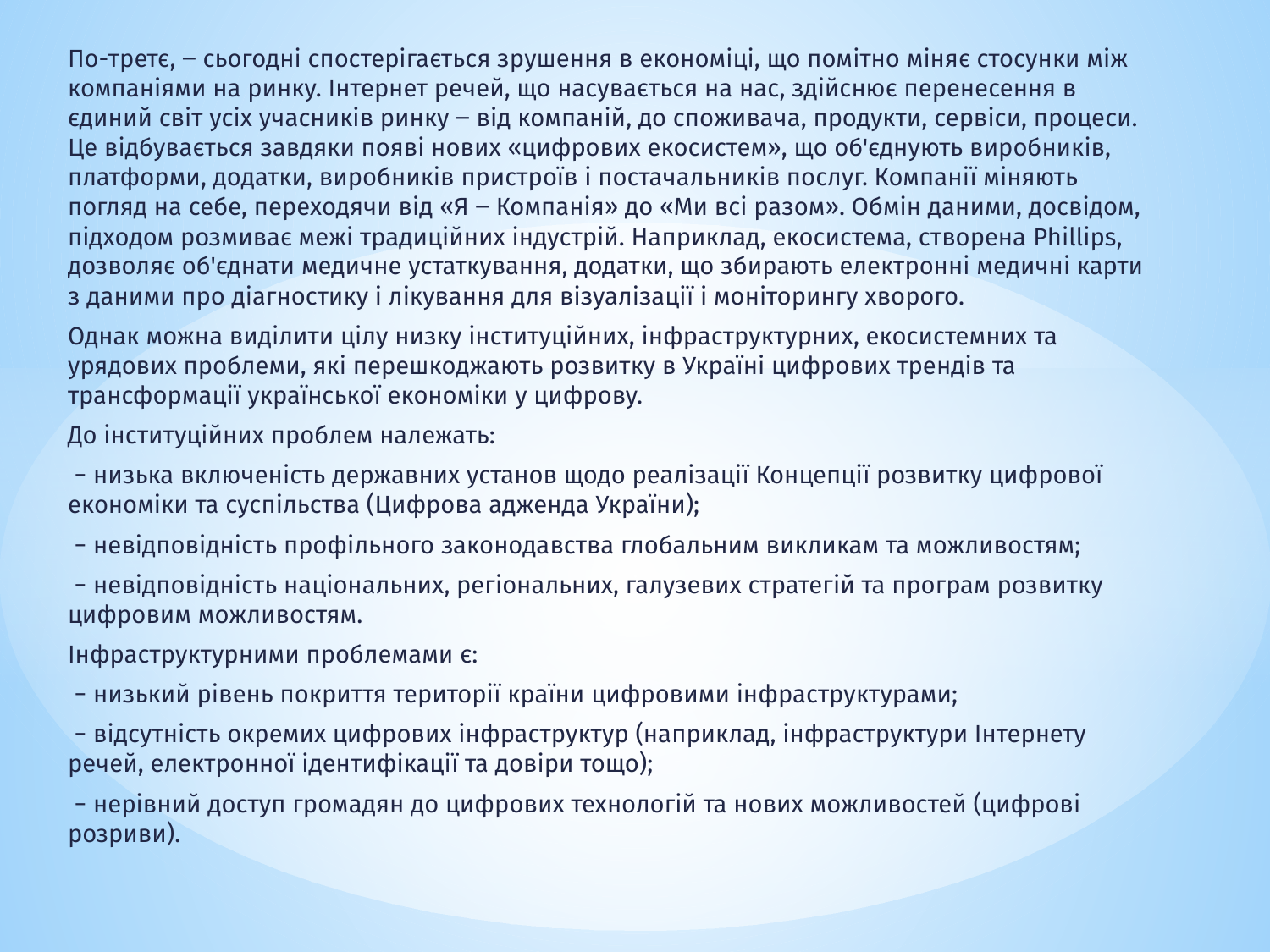

По-третє, ‒ сьогодні спостерігається зрушення в економіці, що помітно міняє стосунки між компаніями на ринку. Інтернет речей, що насувається на нас, здійснює перенесення в єдиний світ усіх учасників ринку ‒ від компаній, до споживача, продукти, сервіси, процеси. Це відбувається завдяки появі нових «цифрових екосистем», що об'єднують виробників, платформи, додатки, виробників пристроїв і постачальників послуг. Компанії міняють погляд на себе, переходячи від «Я ‒ Компанія» до «Ми всі разом». Обмін даними, досвідом, підходом розмиває межі традиційних індустрій. Наприклад, екосистема, створена Phillips, дозволяє об'єднати медичне устаткування, додатки, що збирають електронні медичні карти з даними про діагностику і лікування для візуалізації і моніторингу хворого.
Однак можна виділити цілу низку інституційних, інфраструктурних, екосистемних та урядових проблеми, які перешкоджають розвитку в Україні цифрових трендів та трансформації української економіки у цифрову.
До інституційних проблем належать:
 − низька включеність державних установ щодо реалізації Концепції розвитку цифрової економіки та суспільства (Цифрова адженда України);
 − невідповідність профільного законодавства глобальним викликам та можливостям;
 − невідповідність національних, регіональних, галузевих стратегій та програм розвитку цифровим можливостям.
Інфраструктурними проблемами є:
 − низький рівень покриття території країни цифровими інфраструктурами;
 − відсутність окремих цифрових інфраструктур (наприклад, інфраструктури Інтернету речей, електронної ідентифікації та довіри тощо);
 − нерівний доступ громадян до цифрових технологій та нових можливостей (цифрові розриви).